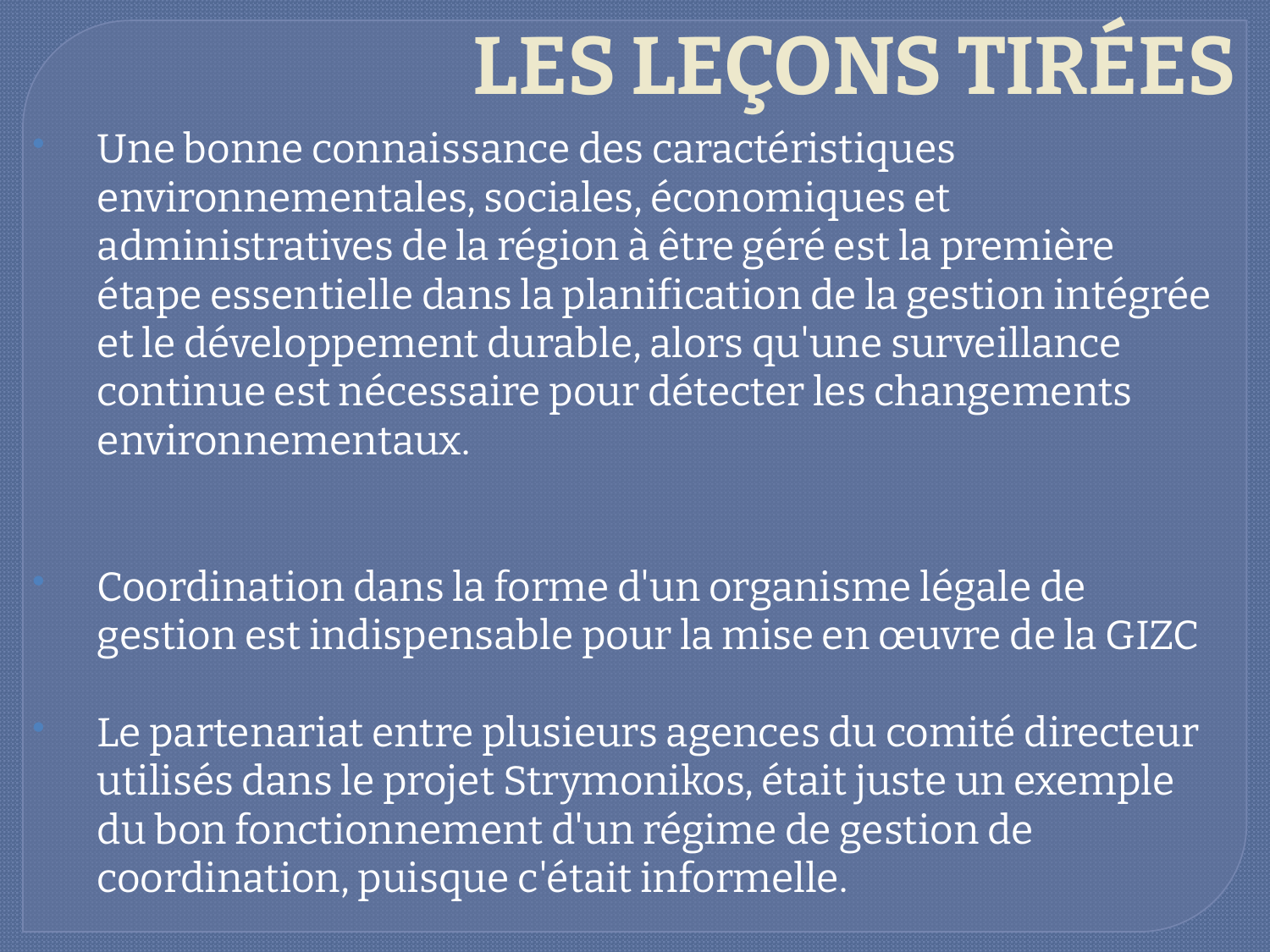

LES LEÇONS TIRÉES
Une bonne connaissance des caractéristiques environnementales, sociales, économiques et administratives de la région à être géré est la première étape essentielle dans la planification de la gestion intégrée et le développement durable, alors qu'une surveillance continue est nécessaire pour détecter les changements environnementaux.

Coordination dans la forme d'un organisme légale de gestion est indispensable pour la mise en œuvre de la GIZC

Le partenariat entre plusieurs agences du comité directeur utilisés dans le projet Strymonikos, était juste un exemple du bon fonctionnement d'un régime de gestion de coordination, puisque c'était informelle.